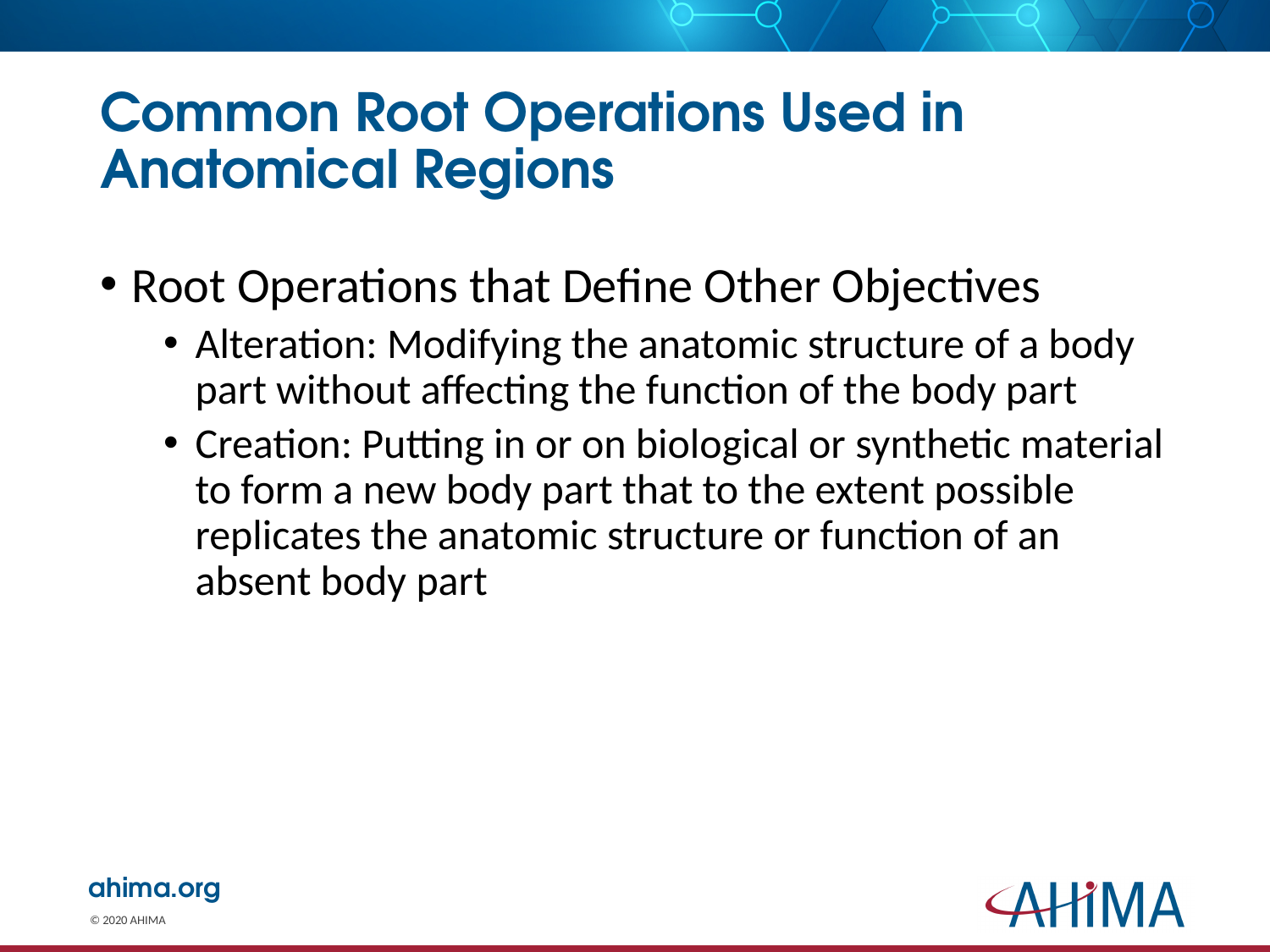

# Common Root Operations Used in Anatomical Regions
Root Operations that Define Other Objectives
Alteration: Modifying the anatomic structure of a body part without affecting the function of the body part
Creation: Putting in or on biological or synthetic material to form a new body part that to the extent possible replicates the anatomic structure or function of an absent body part